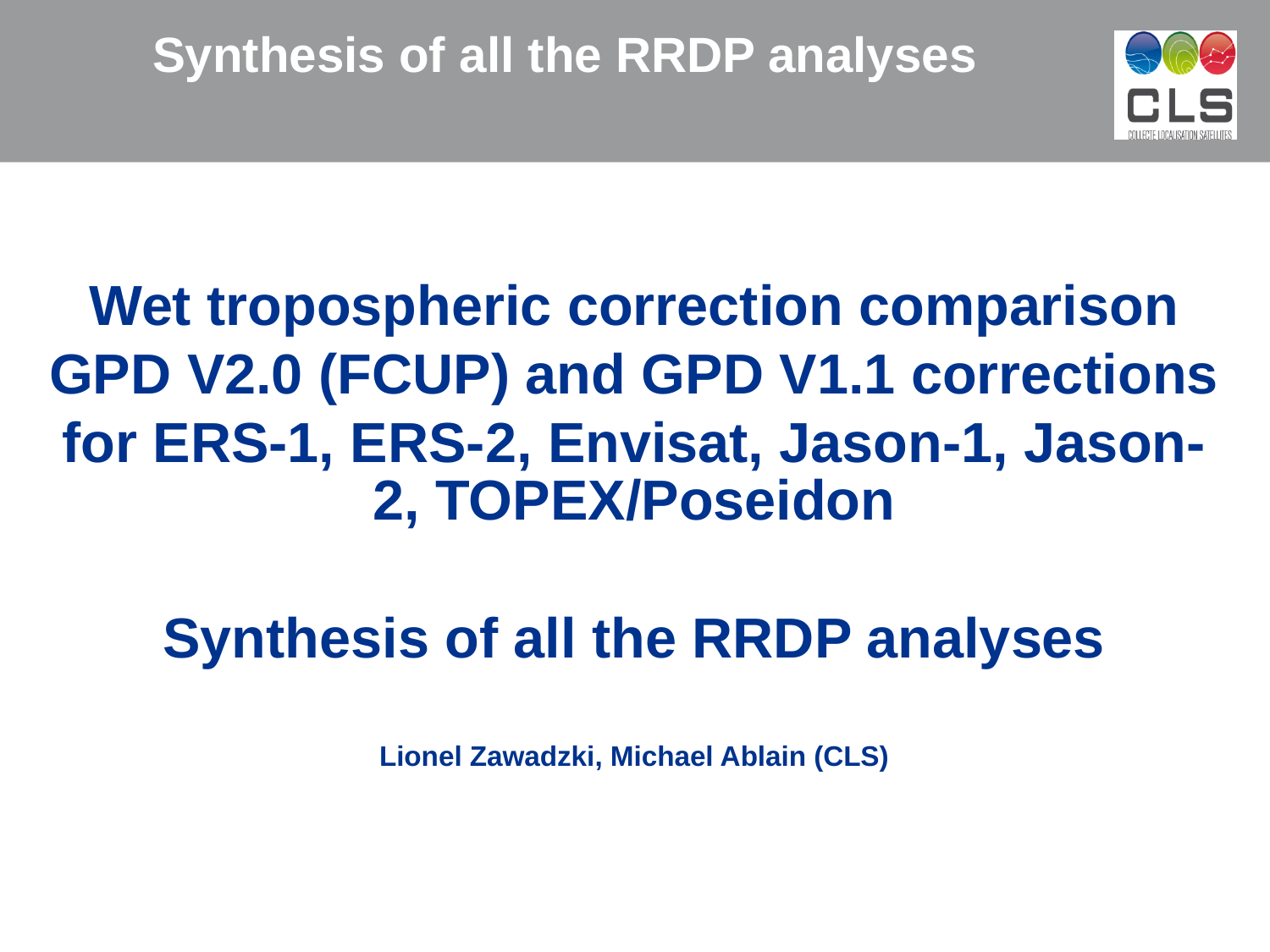

Synthesis of all the RRDP analyses
Wet tropospheric correction comparison
GPD V2.0 (FCUP) and GPD V1.1 corrections
for ERS-1, ERS-2, Envisat, Jason-1, Jason-2, TOPEX/Poseidon

Synthesis of all the RRDP analyses

Lionel Zawadzki, Michael Ablain (CLS)